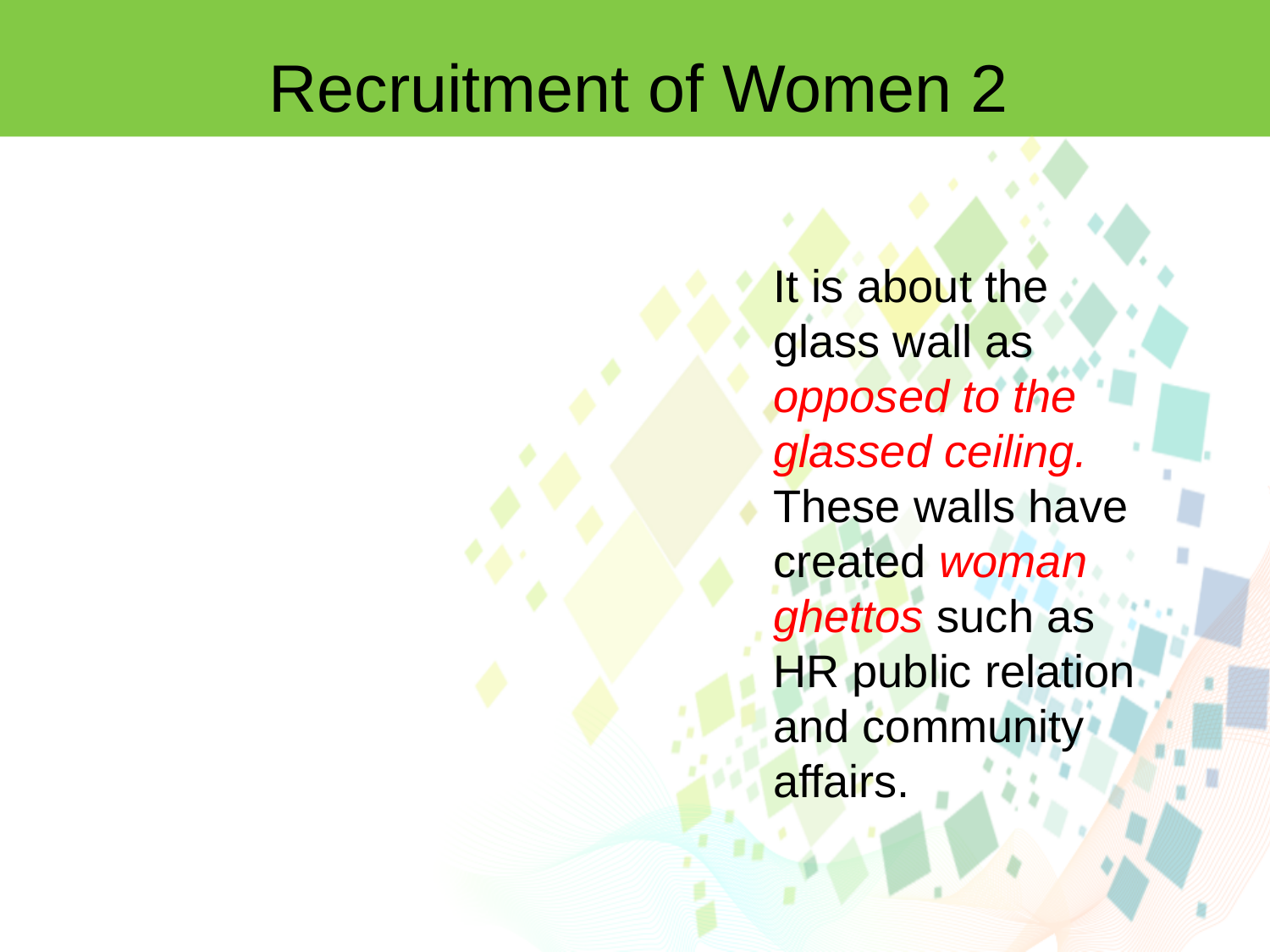

Recruitment of Women 2
It is about the glass wall as opposed to the glassed ceiling. These walls have created woman ghettos such as HR public relation and community affairs.